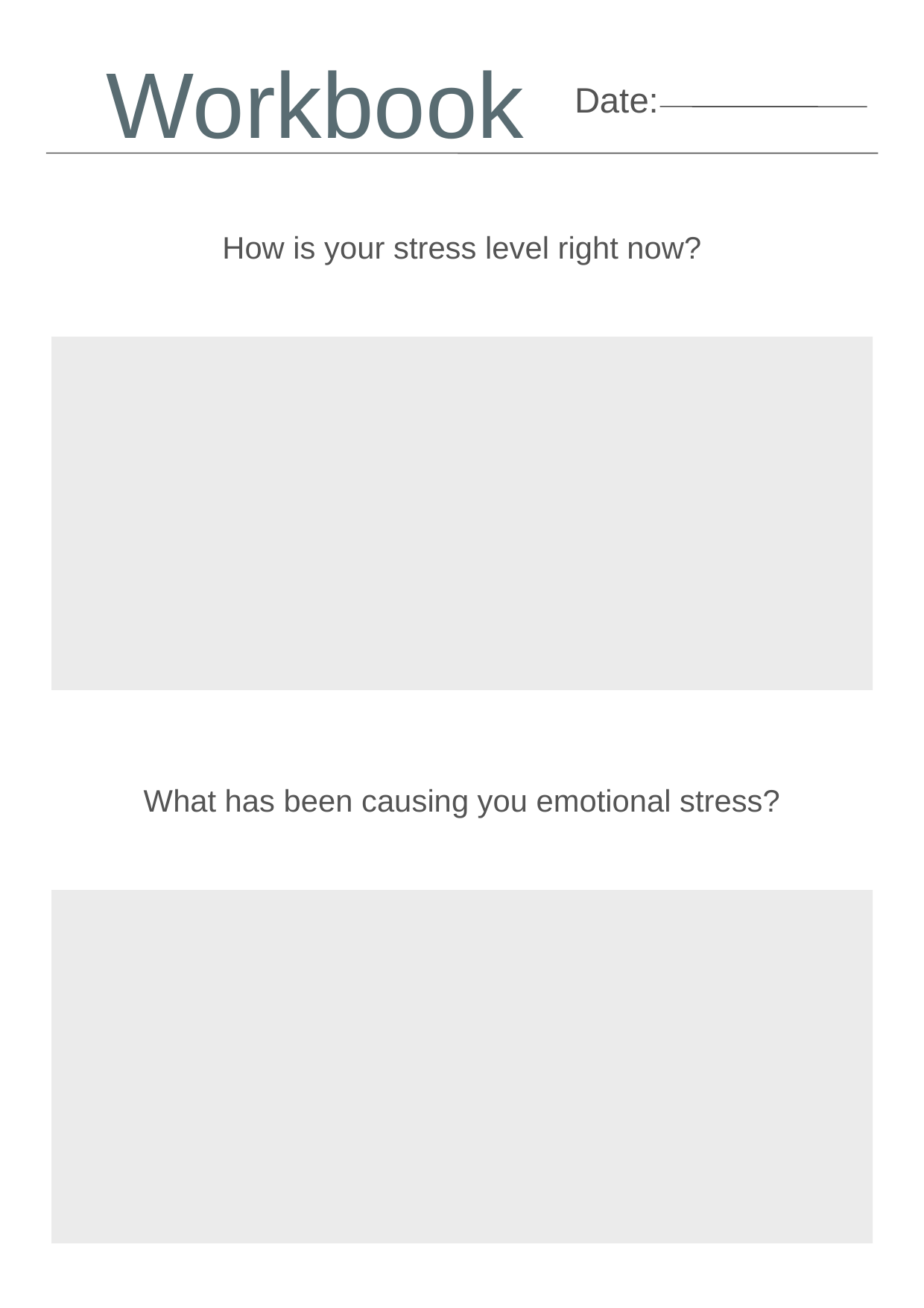

Workbook
Date:

How is your stress level right now?

What has been causing you emotional stress?